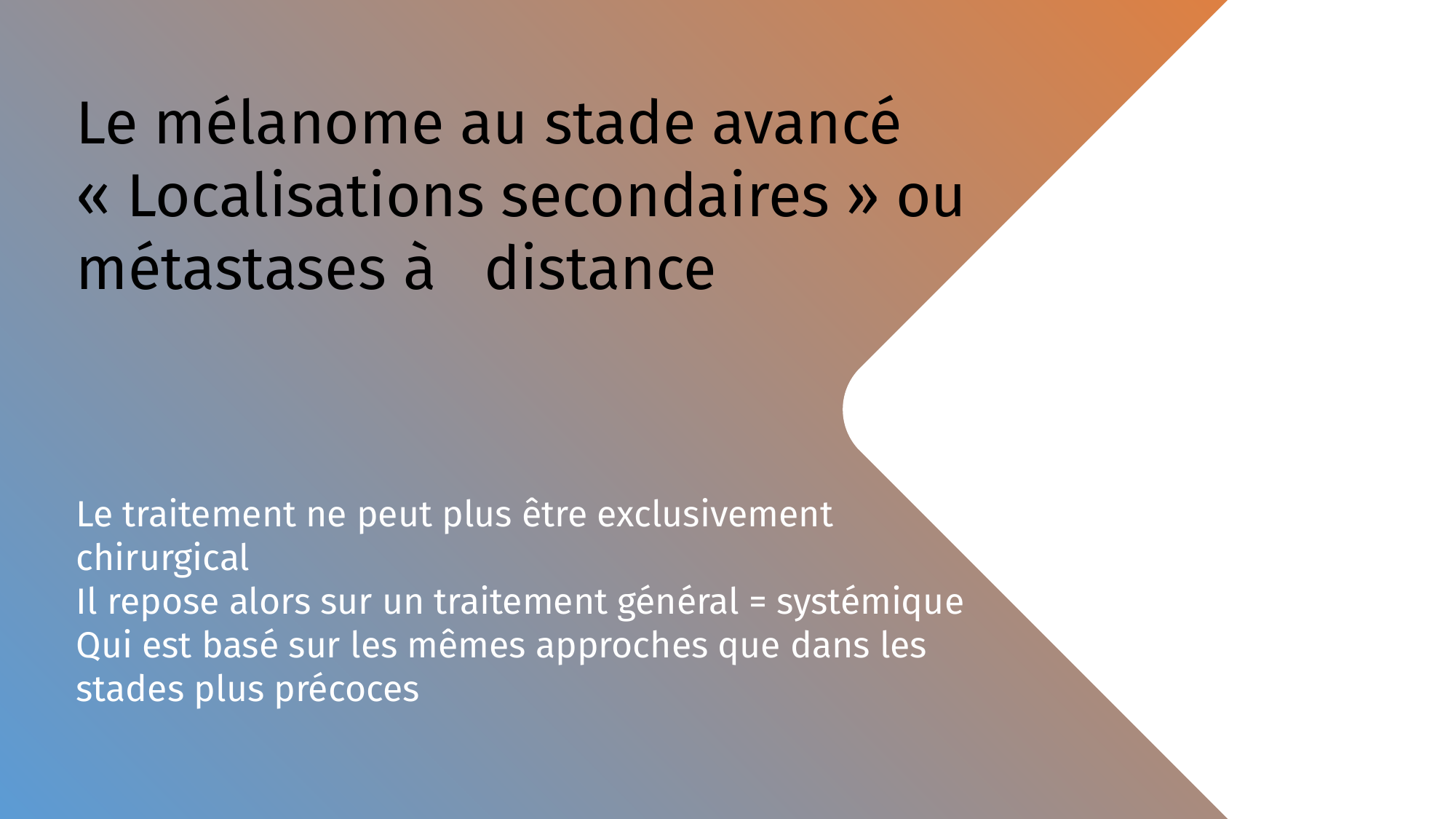

Le mélanome au stade avancé
« Localisations secondaires » ou métastases 	à   distance

Le traitement ne peut plus être exclusivement chirurgical
Il repose alors sur un traitement général = systémique
Qui est basé sur les mêmes approches que dans les stades plus précoces